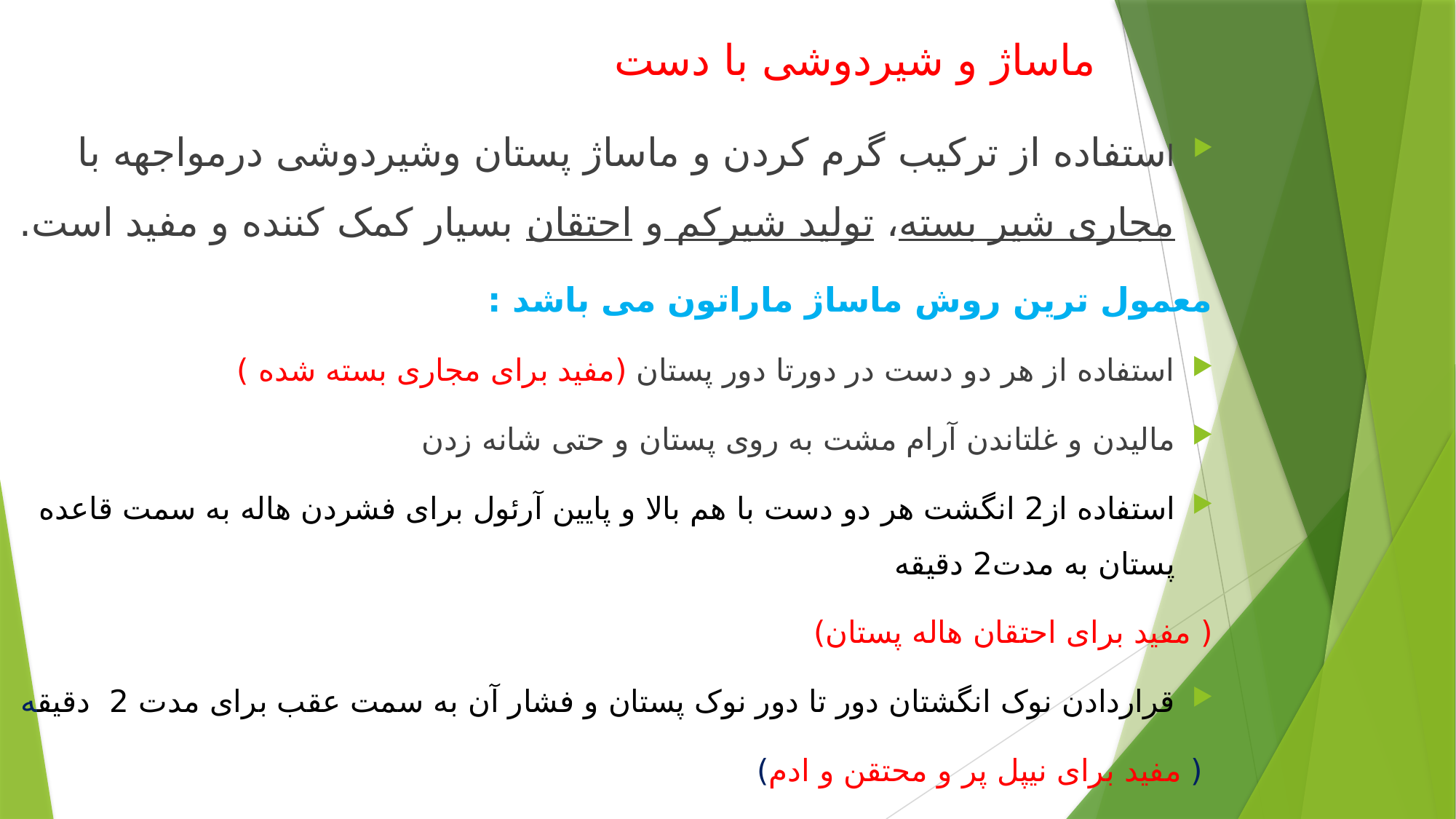

# ماساژ و شیردوشی با دست
استفاده از ترکیب گرم کردن و ماساژ پستان وشیردوشی درمواجهه با مجاری شیر بسته، تولید شیرکم و احتقان بسیار کمک کننده و مفید است.
معمول ترین روش ماساژ ماراتون می باشد :
استفاده از هر دو دست در دورتا دور پستان (مفید برای مجاری بسته شده )
مالیدن و غلتاندن آرام مشت به روی پستان و حتی شانه زدن
استفاده از2 انگشت هر دو دست با هم بالا و پایین آرئول برای فشردن هاله به سمت قاعده پستان به مدت2 دقیقه
( مفید برای احتقان هاله پستان)
قراردادن نوک انگشتان دور تا دور نوک پستان و فشار آن به سمت عقب برای مدت 2  دقیقه
 ( مفید برای نیپل پر و محتقن و ادم)